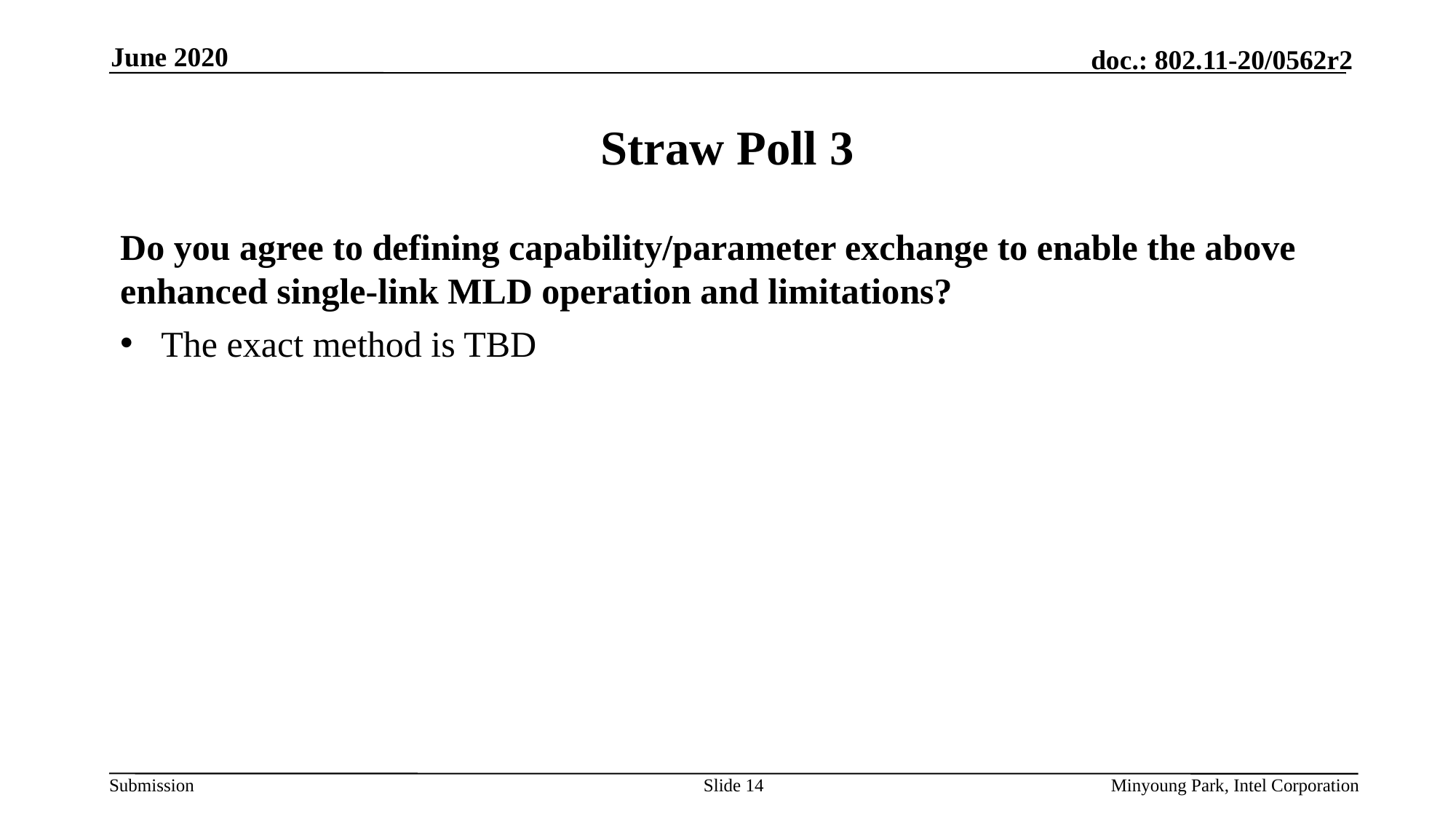

June 2020
# Straw Poll 3
Do you agree to defining capability/parameter exchange to enable the above enhanced single-link MLD operation and limitations?
The exact method is TBD

Slide 14
Minyoung Park, Intel Corporation